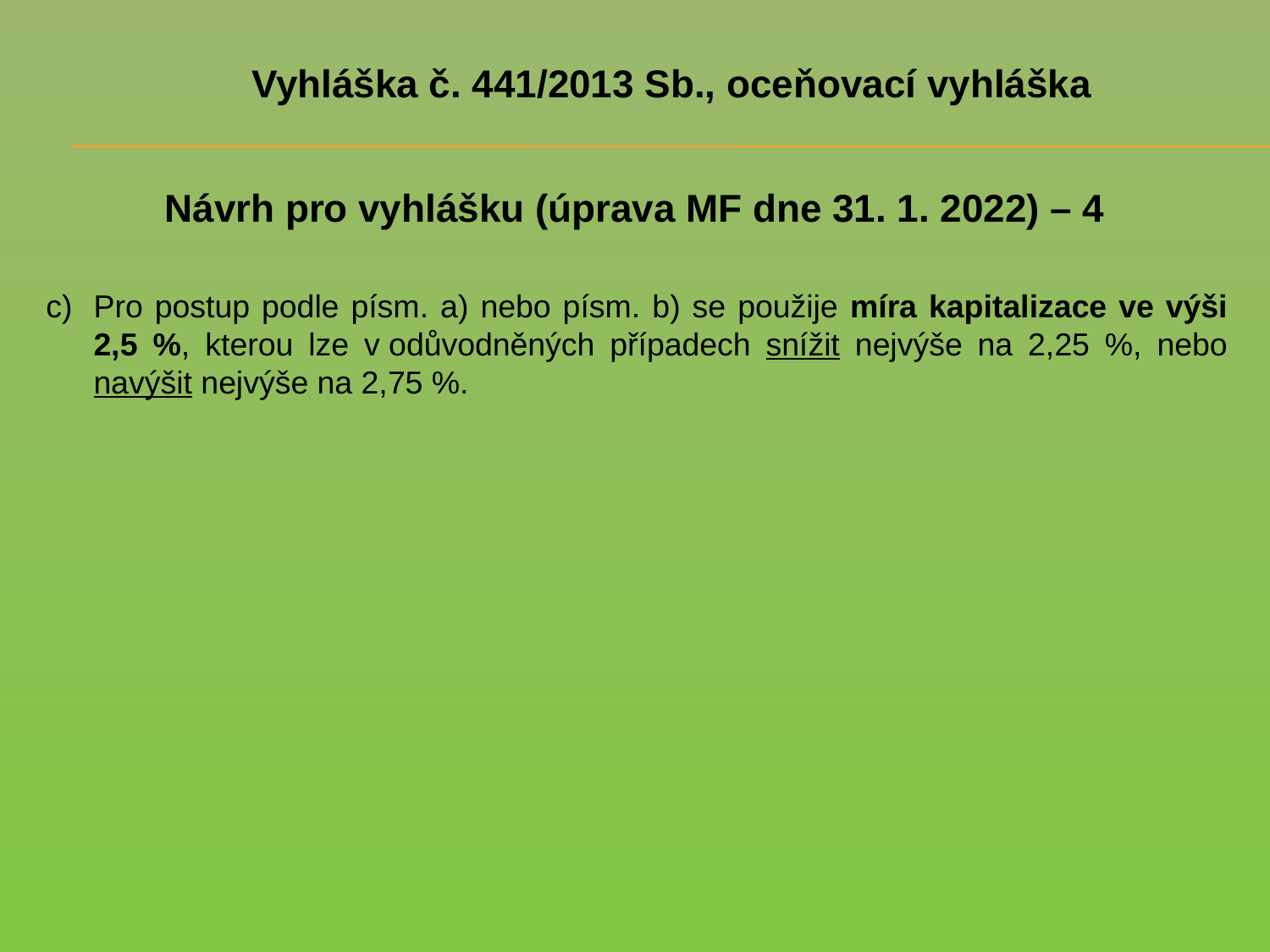

# Vyhláška č. 441/2013 Sb., oceňovací vyhláška

Návrh pro vyhlášku (úprava MF dne 31. 1. 2022) – 4
Pro postup podle písm. a) nebo písm. b) se použije míra kapitalizace ve výši 2,5 %, kterou lze v odůvodněných případech snížit nejvýše na 2,25 %, nebo navýšit nejvýše na 2,75 %.